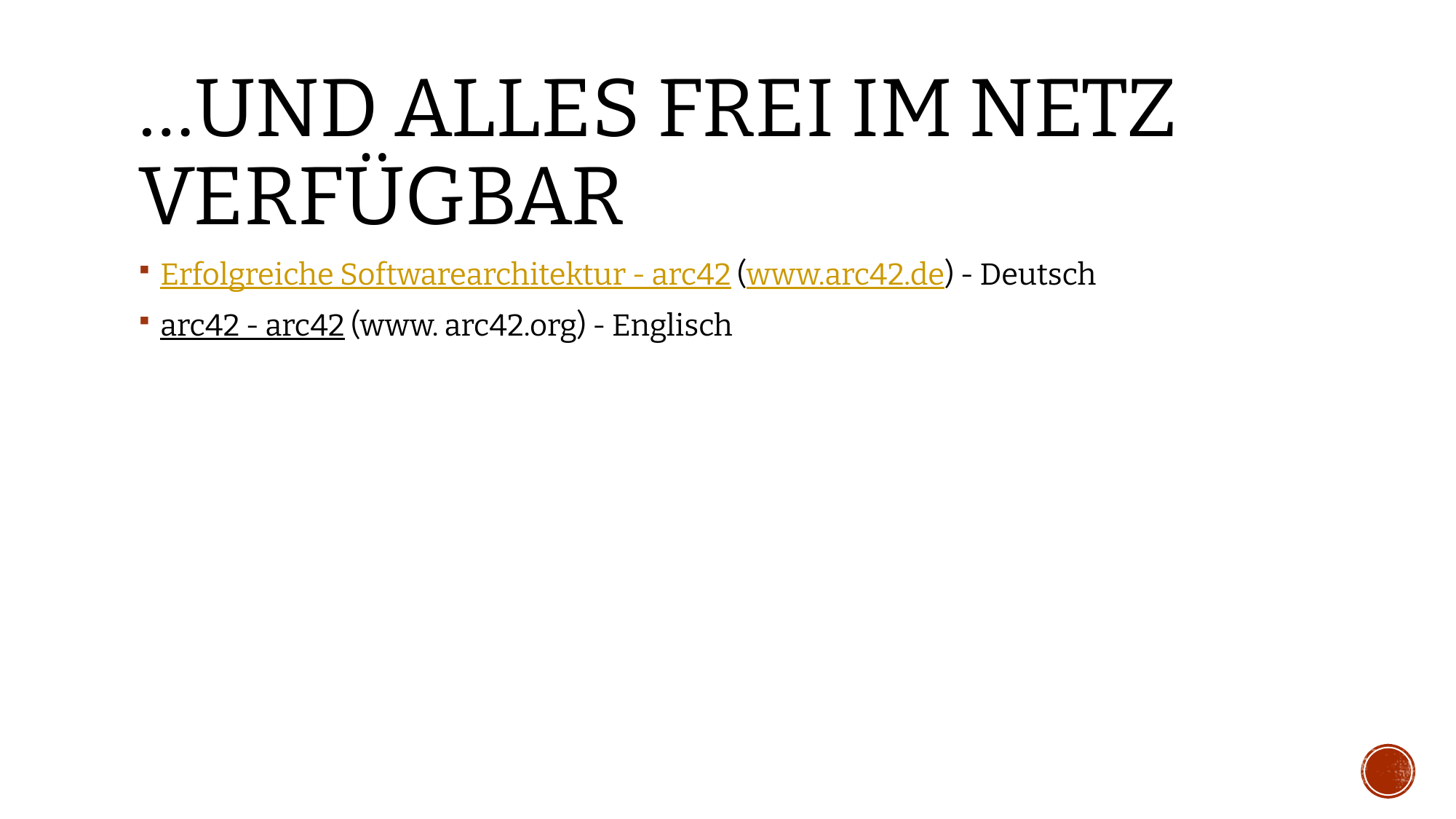

# …und alles frei im Netz verfügbar
Erfolgreiche Softwarearchitektur - arc42 (www.arc42.de) - Deutsch
arc42 - arc42 (www. arc42.org) - Englisch